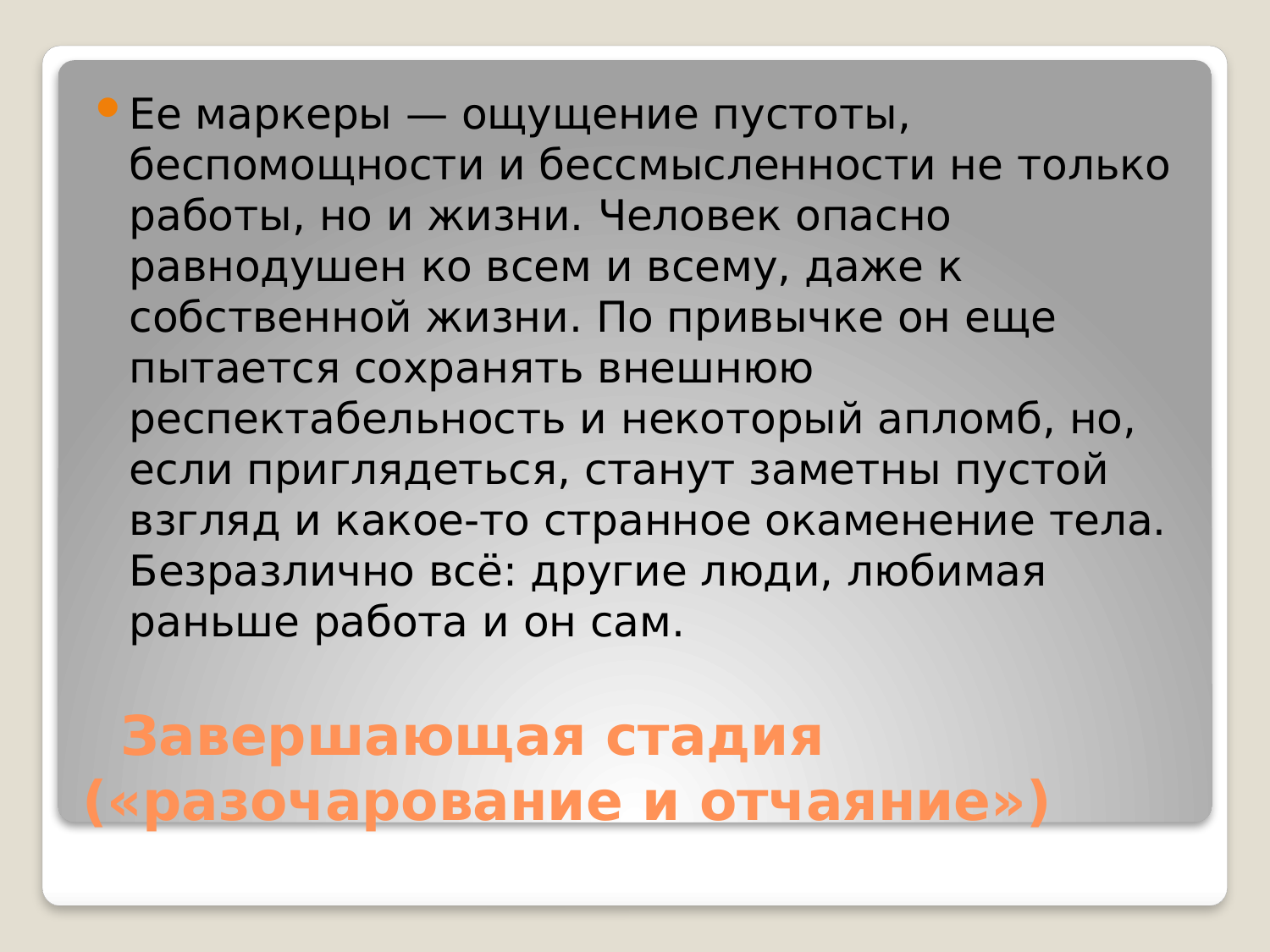

Ее маркеры — ощущение пустоты, беспомощности и бессмысленности не только работы, но и жизни. Человек опасно равнодушен ко всем и всему, даже к собственной жизни. По привычке он еще пытается сохранять внешнюю респектабельность и некоторый апломб, но, если приглядеться, станут заметны пустой взгляд и какое-то странное окаменение тела. Безразлично всё: другие люди, любимая раньше работа и он сам.
# Завершающая стадия («разочарование и отчаяние»)